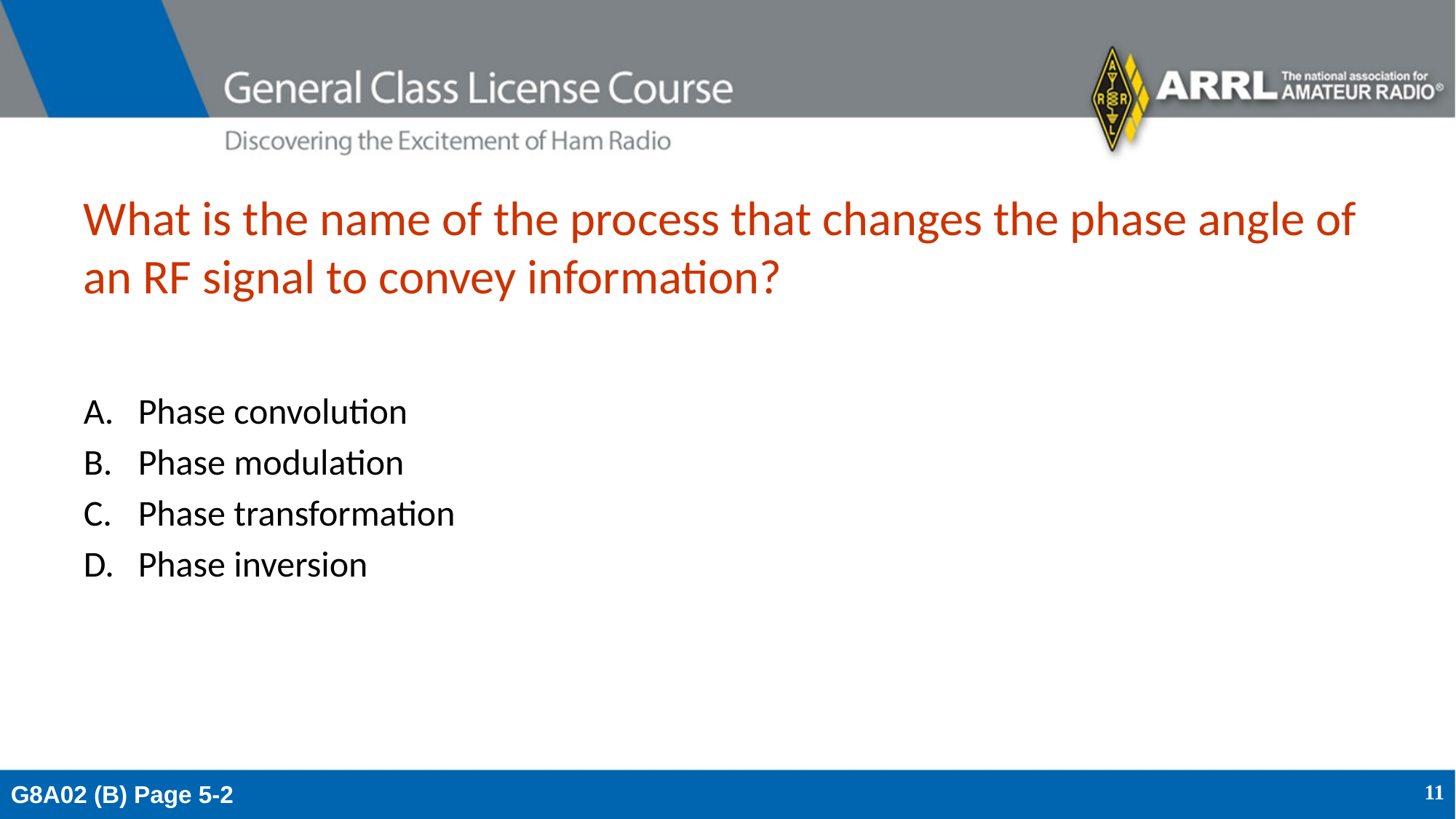

# What is the name of the process that changes the phase angle of an RF signal to convey information?
Phase convolution
Phase modulation
Phase transformation
Phase inversion
G8A02 (B) Page 5-2
11